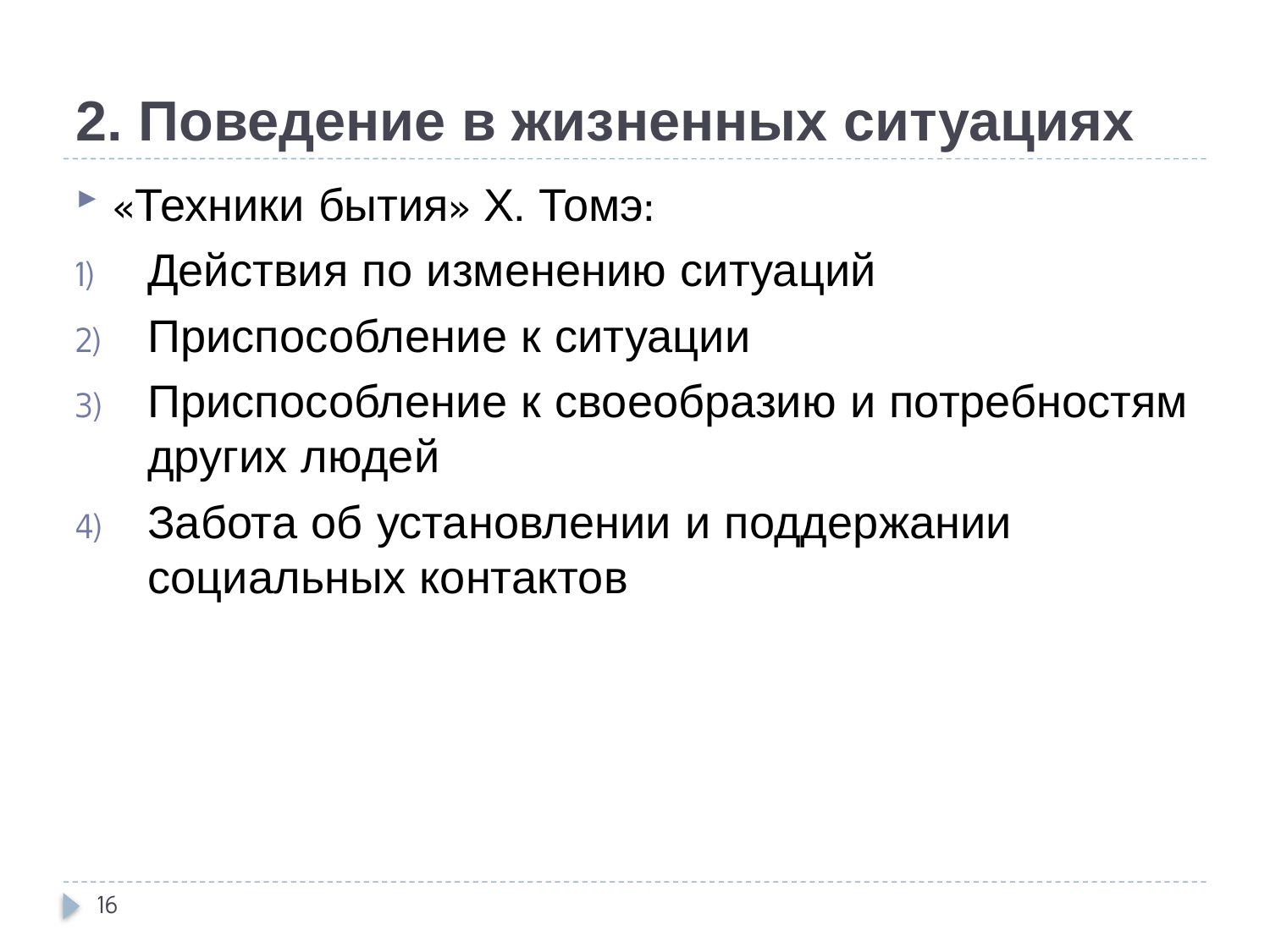

# 2. Поведение в жизненных ситуациях
«Техники бытия» Х. Томэ:
Действия по изменению ситуаций
Приспособление к ситуации
Приспособление к своеобразию и потребностям других людей
Забота об установлении и поддержании социальных контактов
16